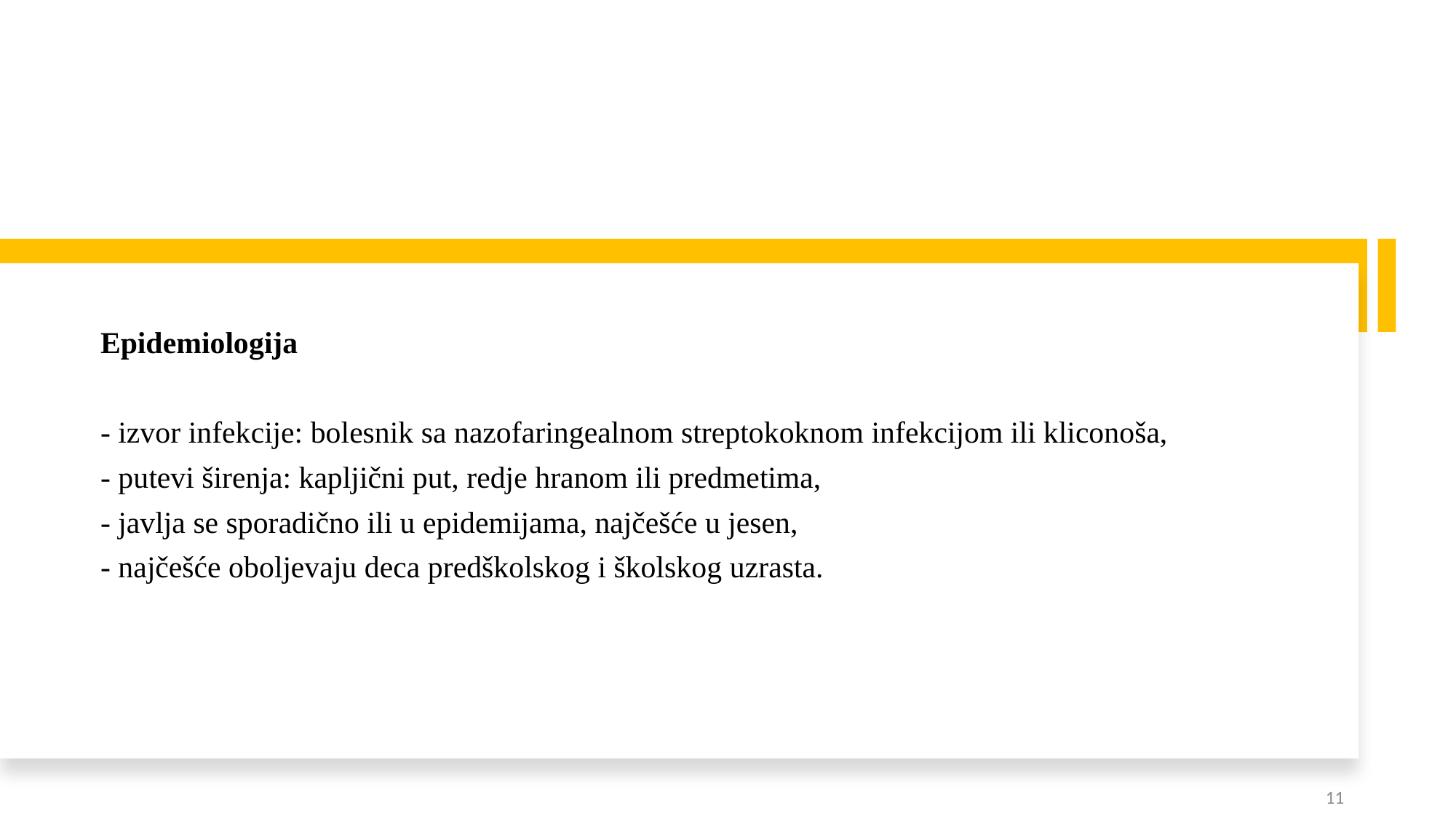

Epidemiologija

- izvor infekcije: bolesnik sa nazofaringealnom streptokoknom infekcijom ili kliconoša,
- putevi širenja: kapljični put, redje hranom ili predmetima,
- javlja se sporadično ili u epidemijama, najčešće u jesen,
- najčešće oboljevaju deca predškolskog i školskog uzrasta.

11